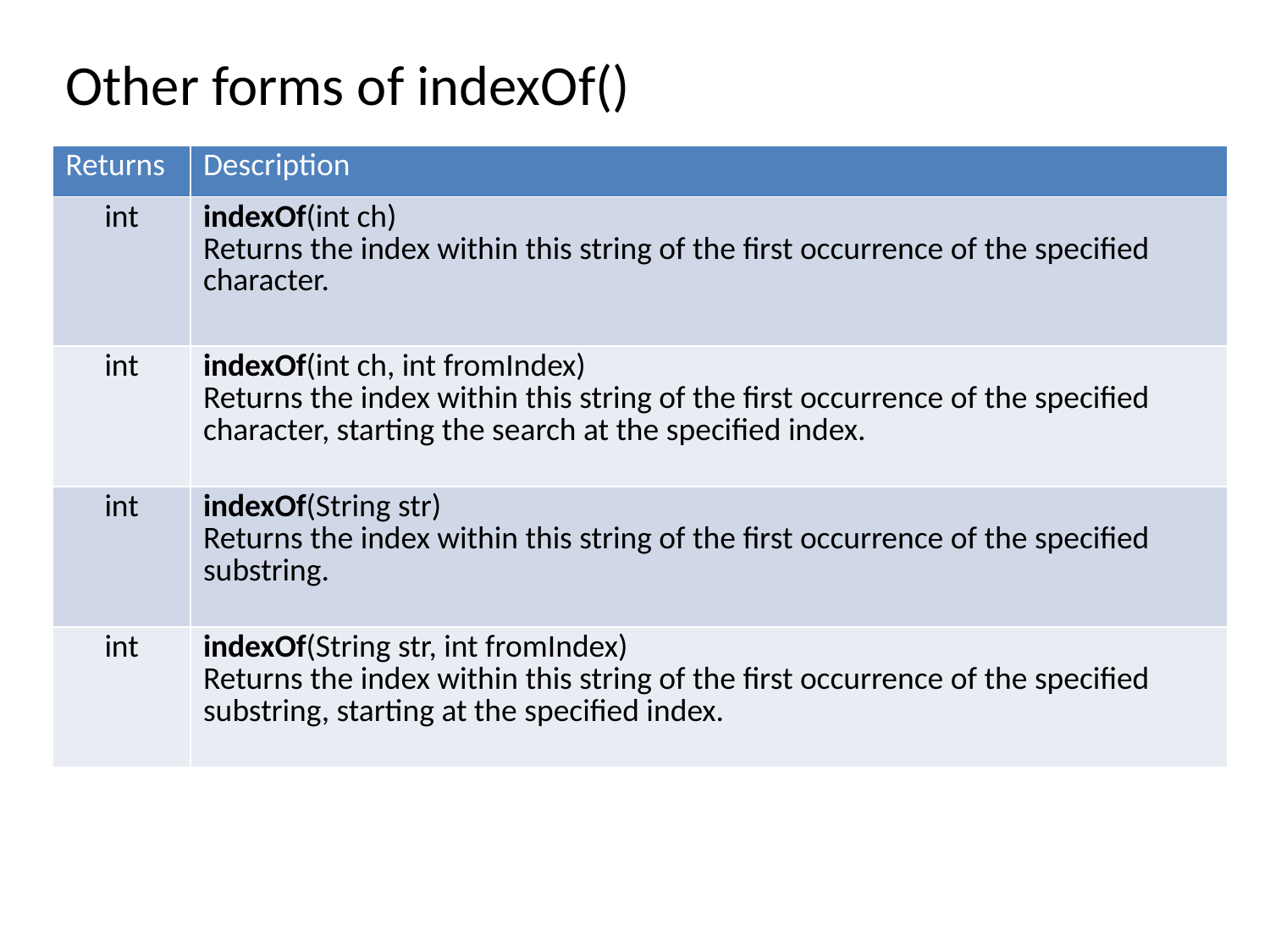

Other forms of indexOf()
| Returns | Description |
| --- | --- |
| int | indexOf(int ch) Returns the index within this string of the first occurrence of the specified character. |
| int | indexOf(int ch, int fromIndex) Returns the index within this string of the first occurrence of the specified character, starting the search at the specified index. |
| int | indexOf(String str) Returns the index within this string of the first occurrence of the specified substring. |
| int | indexOf(String str, int fromIndex) Returns the index within this string of the first occurrence of the specified substring, starting at the specified index. |